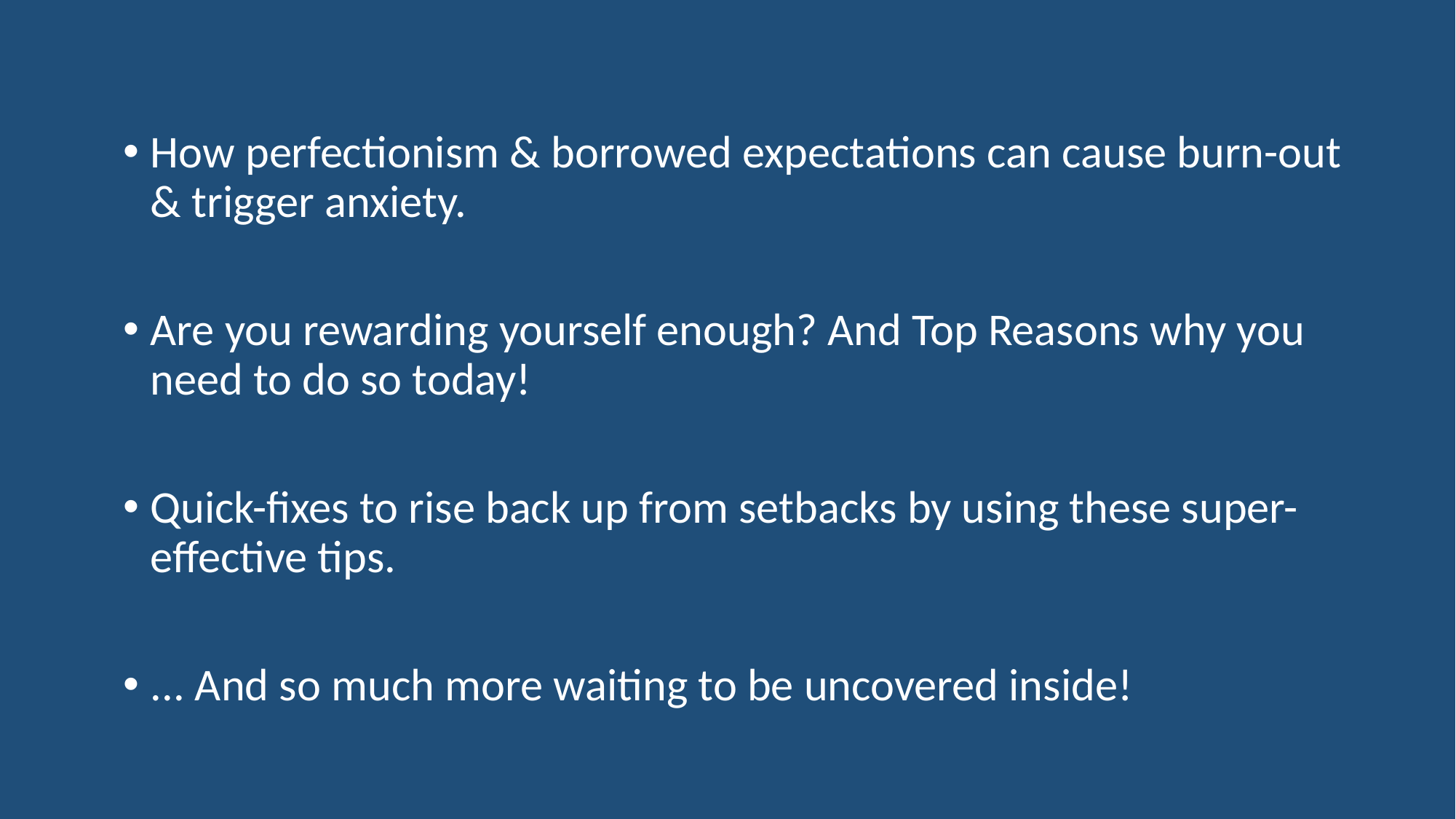

How perfectionism & borrowed expectations can cause burn-out & trigger anxiety.

Are you rewarding yourself enough? And Top Reasons why you need to do so today!

Quick-fixes to rise back up from setbacks by using these super-effective tips.

... And so much more waiting to be uncovered inside!